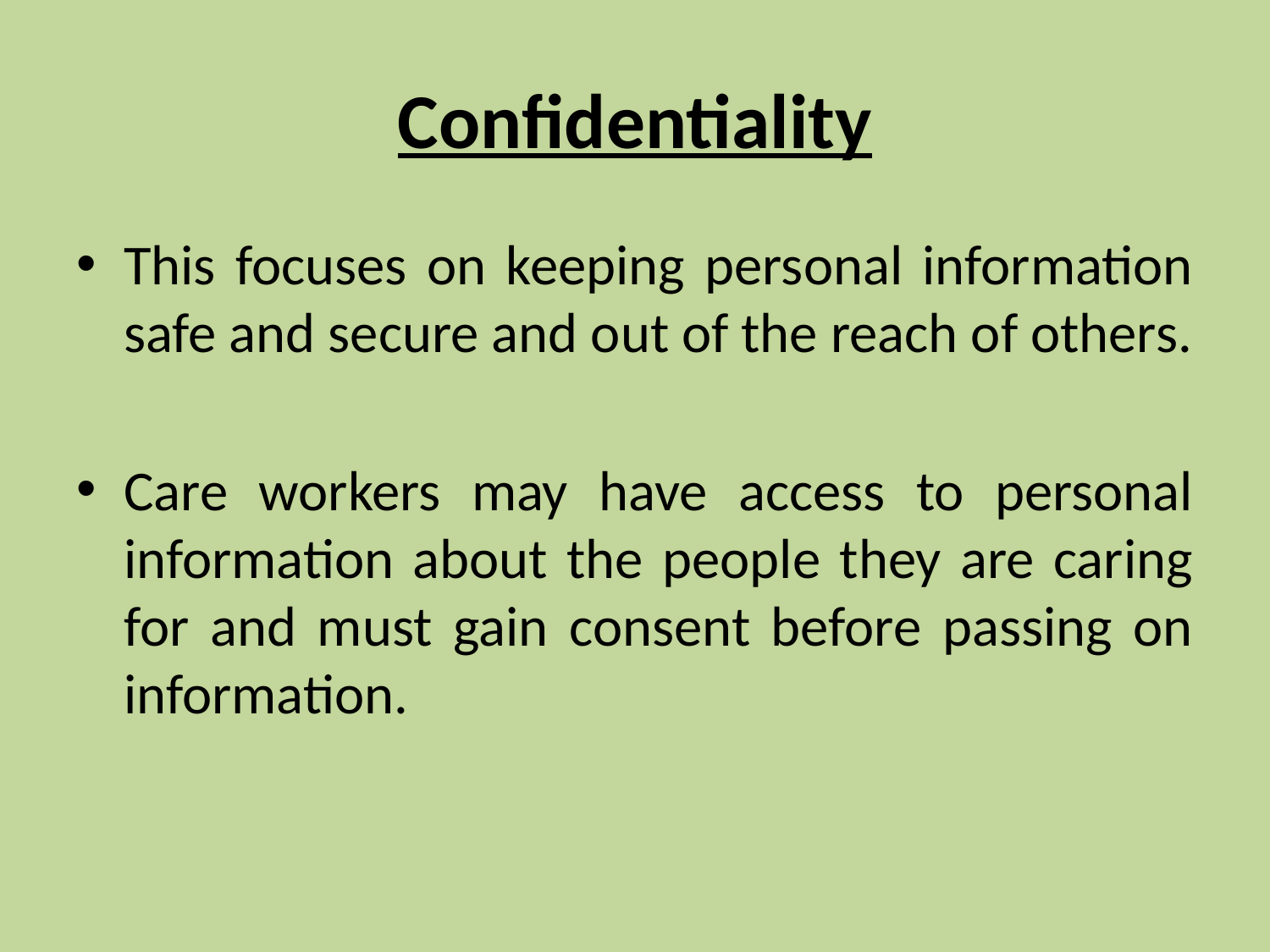

# Confidentiality
This focuses on keeping personal information safe and secure and out of the reach of others.

Care workers may have access to personal information about the people they are caring for and must gain consent before passing on information.